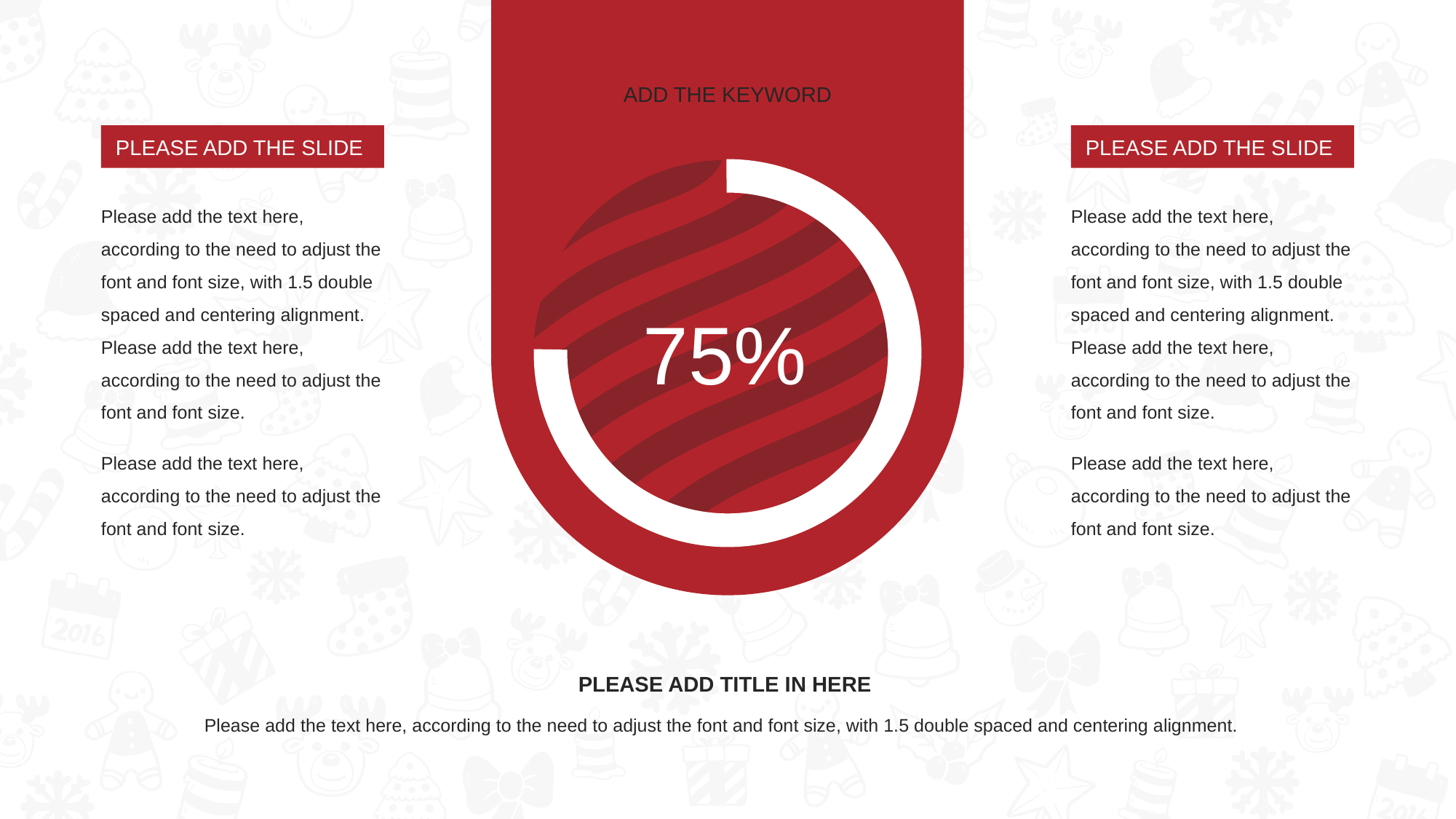

ADD THE KEYWORD
PLEASE ADD THE SLIDE
PLEASE ADD THE SLIDE

Please add the text here, according to the need to adjust the font and font size, with 1.5 double spaced and centering alignment. Please add the text here, according to the need to adjust the font and font size.
Please add the text here, according to the need to adjust the font and font size.
Please add the text here, according to the need to adjust the font and font size, with 1.5 double spaced and centering alignment. Please add the text here, according to the need to adjust the font and font size.
Please add the text here, according to the need to adjust the font and font size.
75%
PLEASE ADD TITLE IN HERE
Please add the text here, according to the need to adjust the font and font size, with 1.5 double spaced and centering alignment.